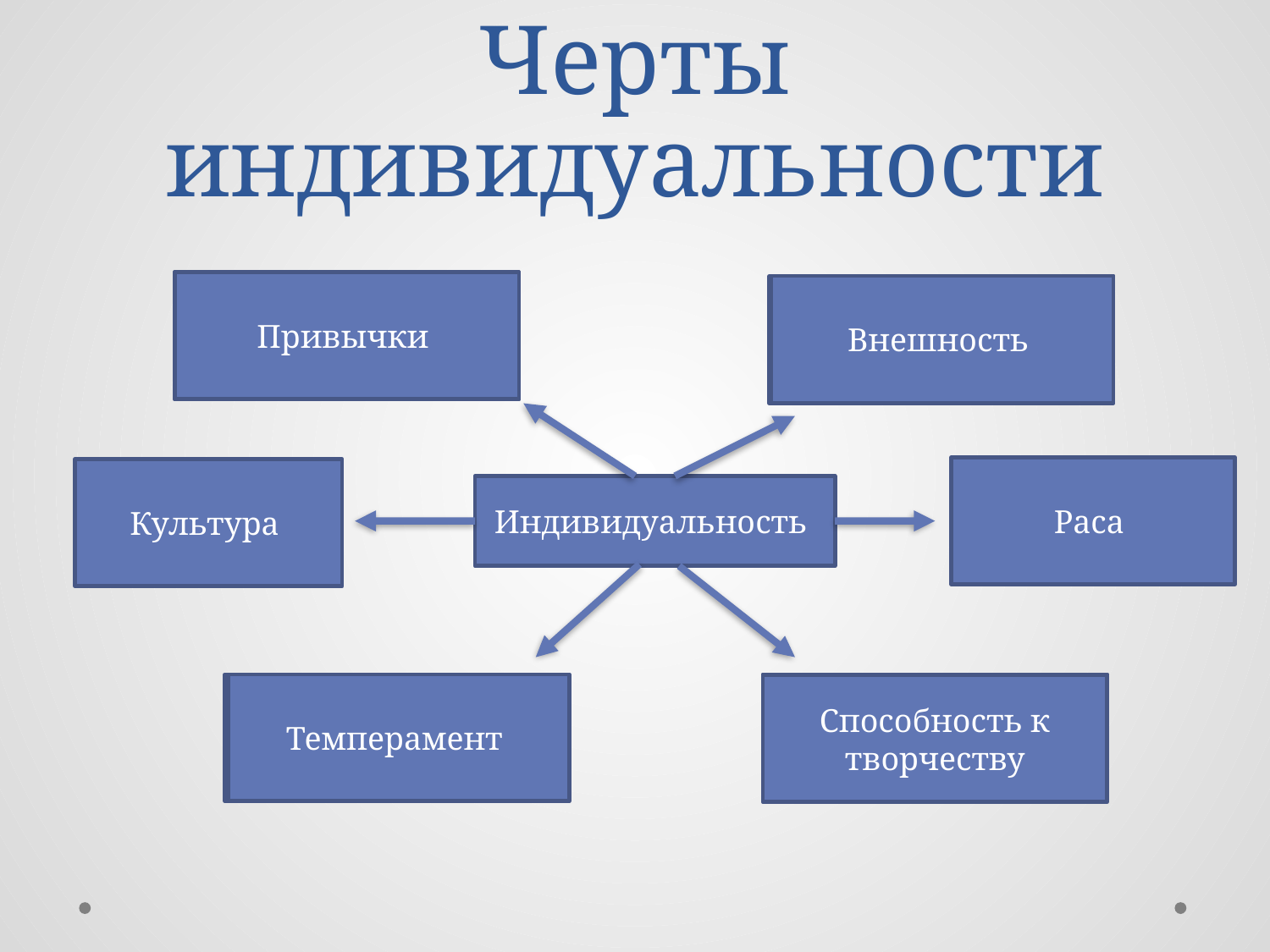

# Черты индивидуальности

Привычки
Внешность

Раса
Культура
Индивидуальность

Темперамент

Способность к творчеству